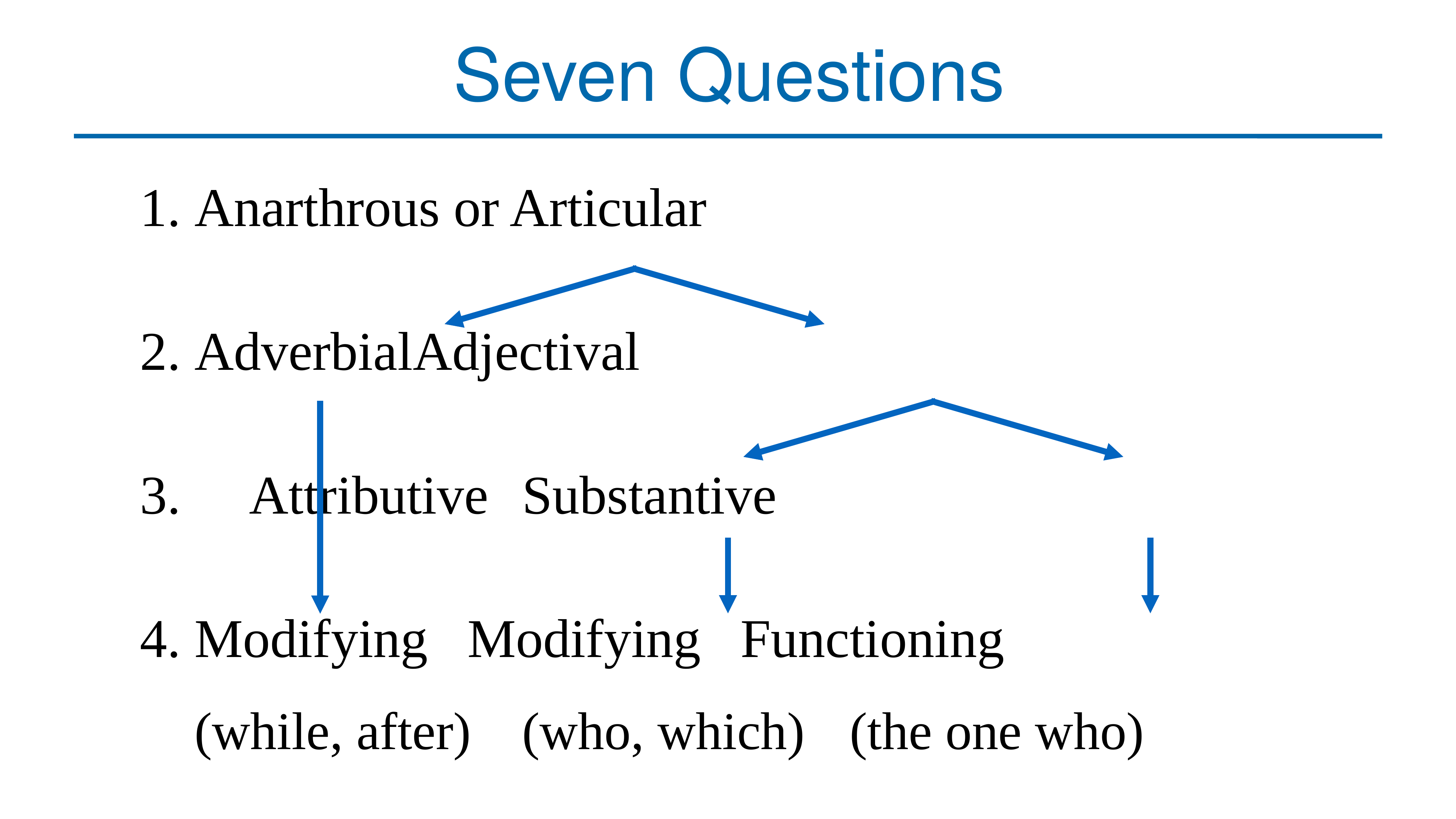

Seven Questions
1.	Anarthrous or Articular
2.	Adverbial	Adjectival
3.		Attributive	Substantive
4.	Modifying	Modifying	Functioning
	(while, after)	(who, which)	(the one who)